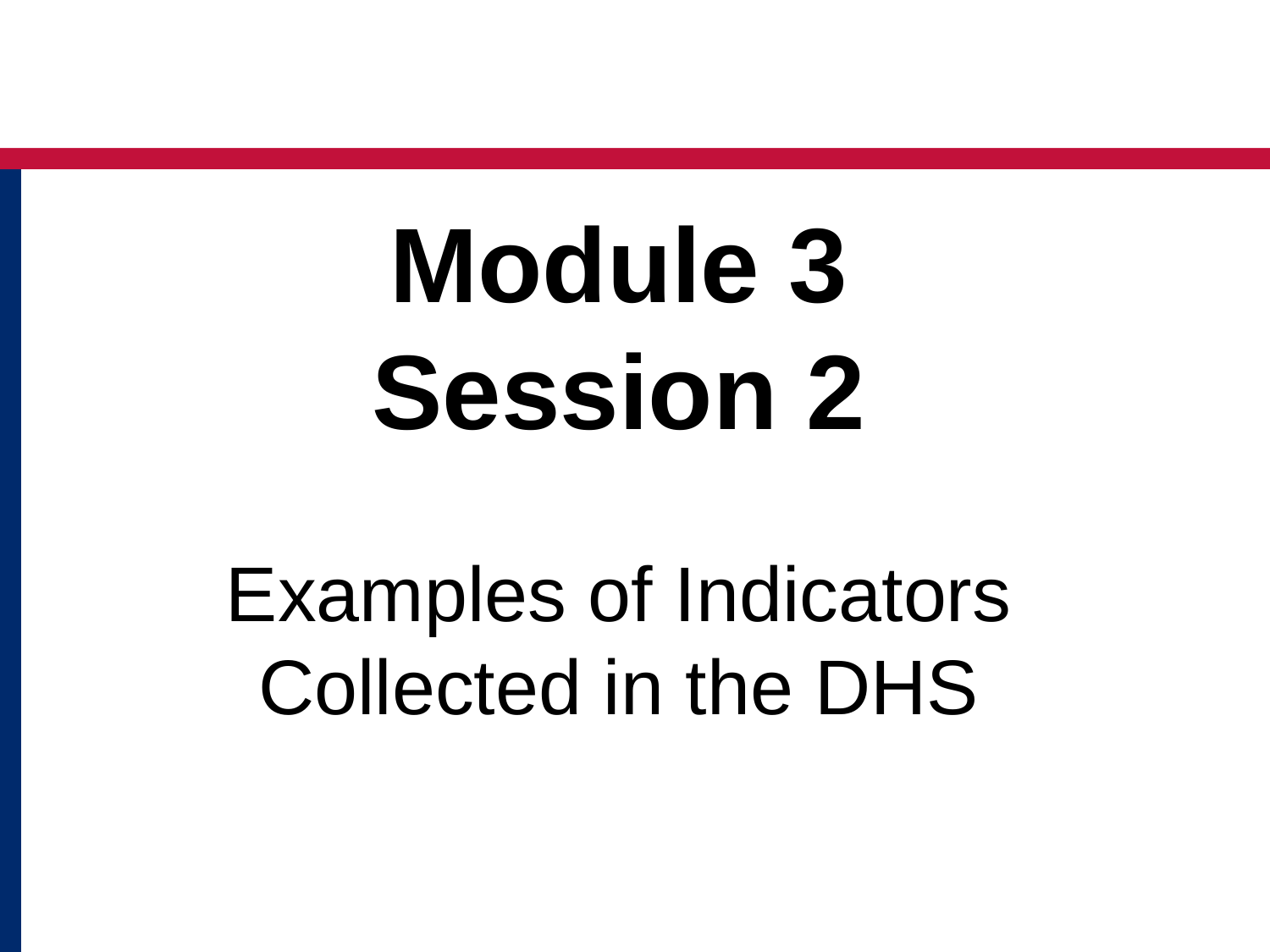

# Module 3 Session 2 Examples of Indicators Collected in the DHS